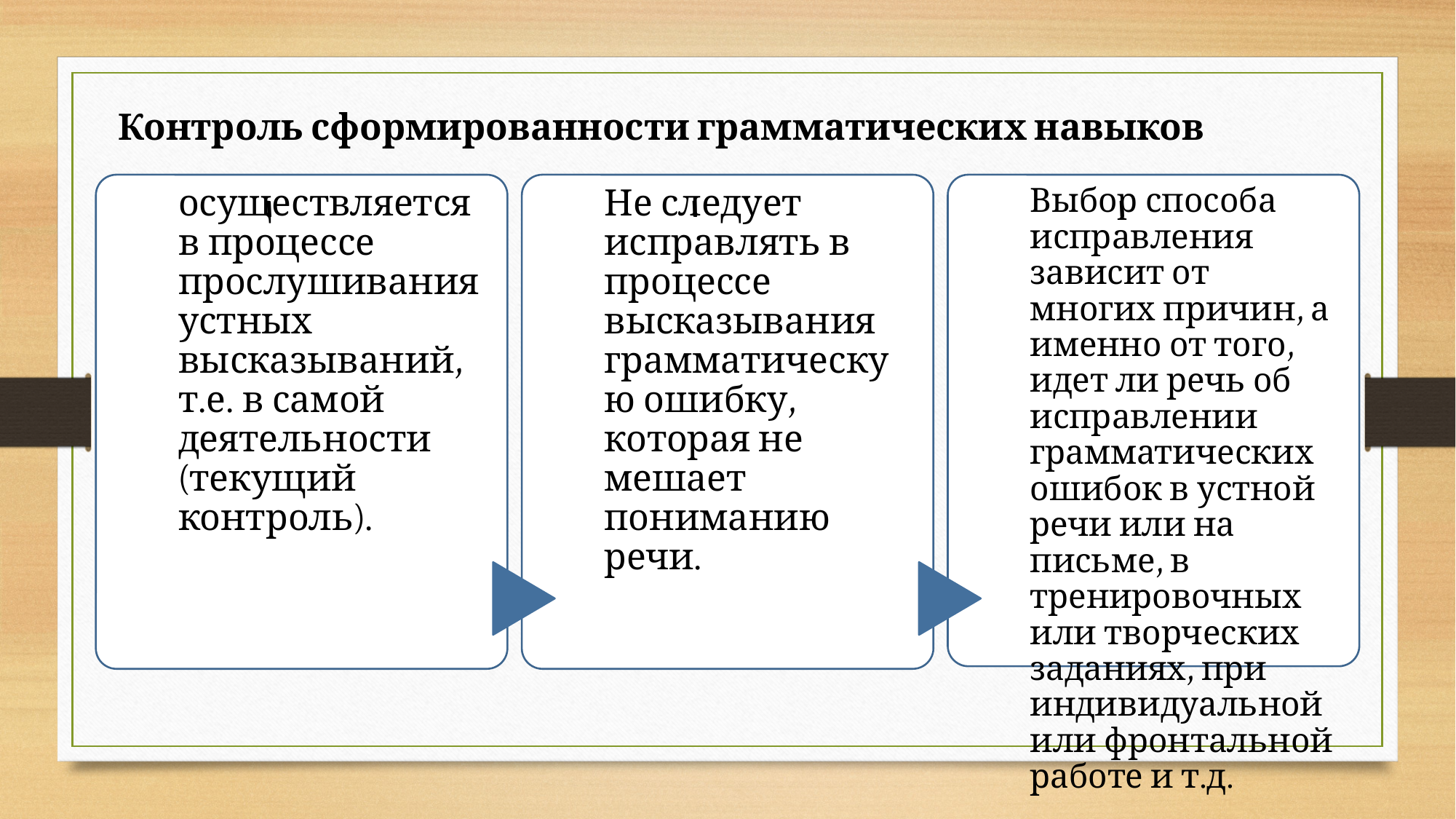

-
осуществляется в процессе прослушивания устных высказываний, т.е. в самой деятельности (текущий контроль).
-
Не следует исправлять в процессе высказывания грамматическую ошибку, которая не мешает пониманию речи.
-
Выбор способа исправления зависит от многих причин, а именно от того, идет ли речь об исправлении грамматических ошибок в устной речи или на письме, в тренировочных или творческих заданиях, при индивидуальной или фронтальной работе и т.д.
Контроль сформированности грамматических навыков